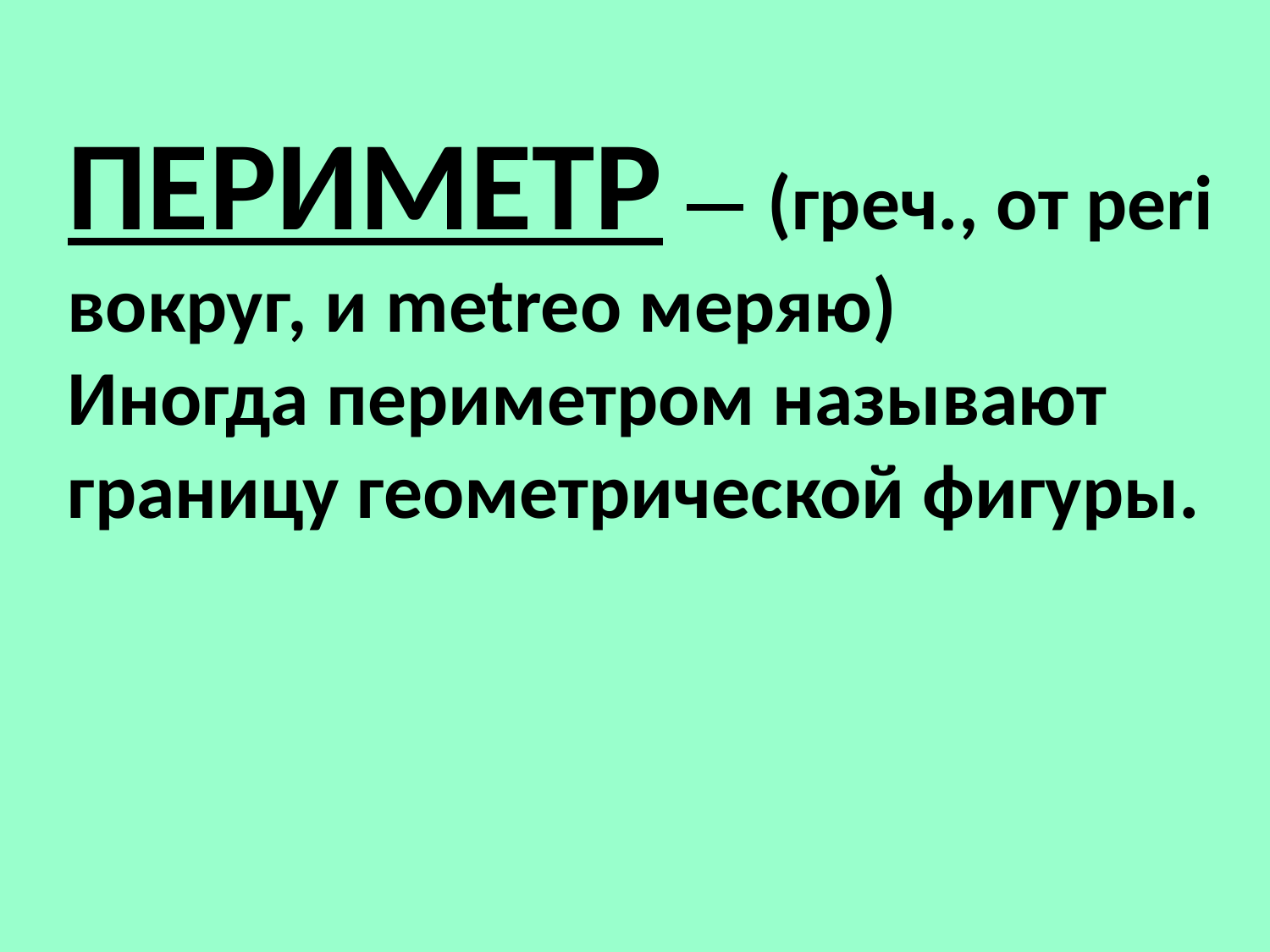

ПЕРИМЕТР — (греч., от peri вокруг, и metreo меряю)
Иногда периметром называют границу геометрической фигуры.